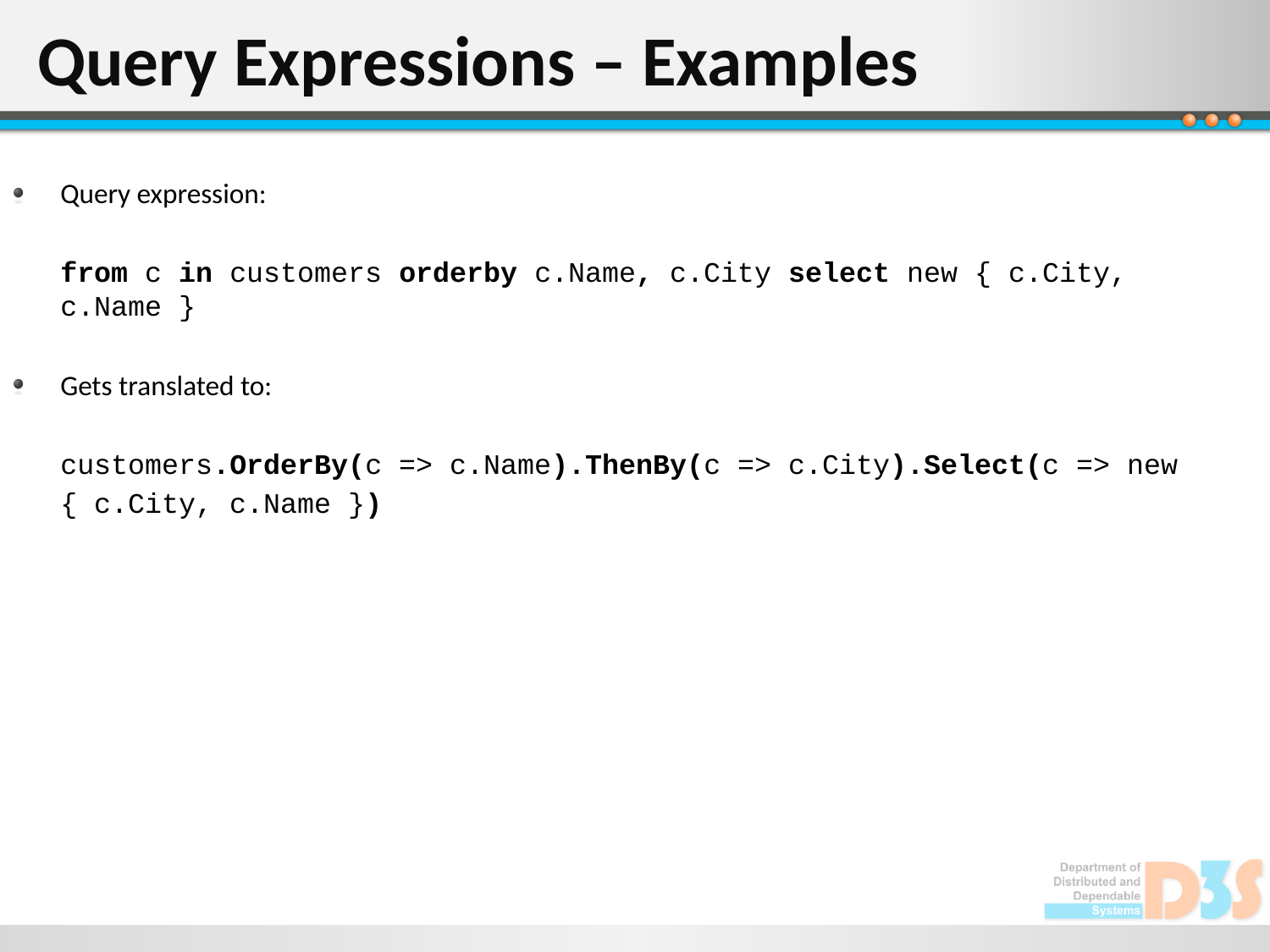

# Query Expressions – Examples
Query expression:

	from c in customers orderby c.Name, c.City select new { c.City, c.Name }

Gets translated to:

	customers.OrderBy(c => c.Name).ThenBy(c => c.City).Select(c => new
	{ c.City, c.Name })